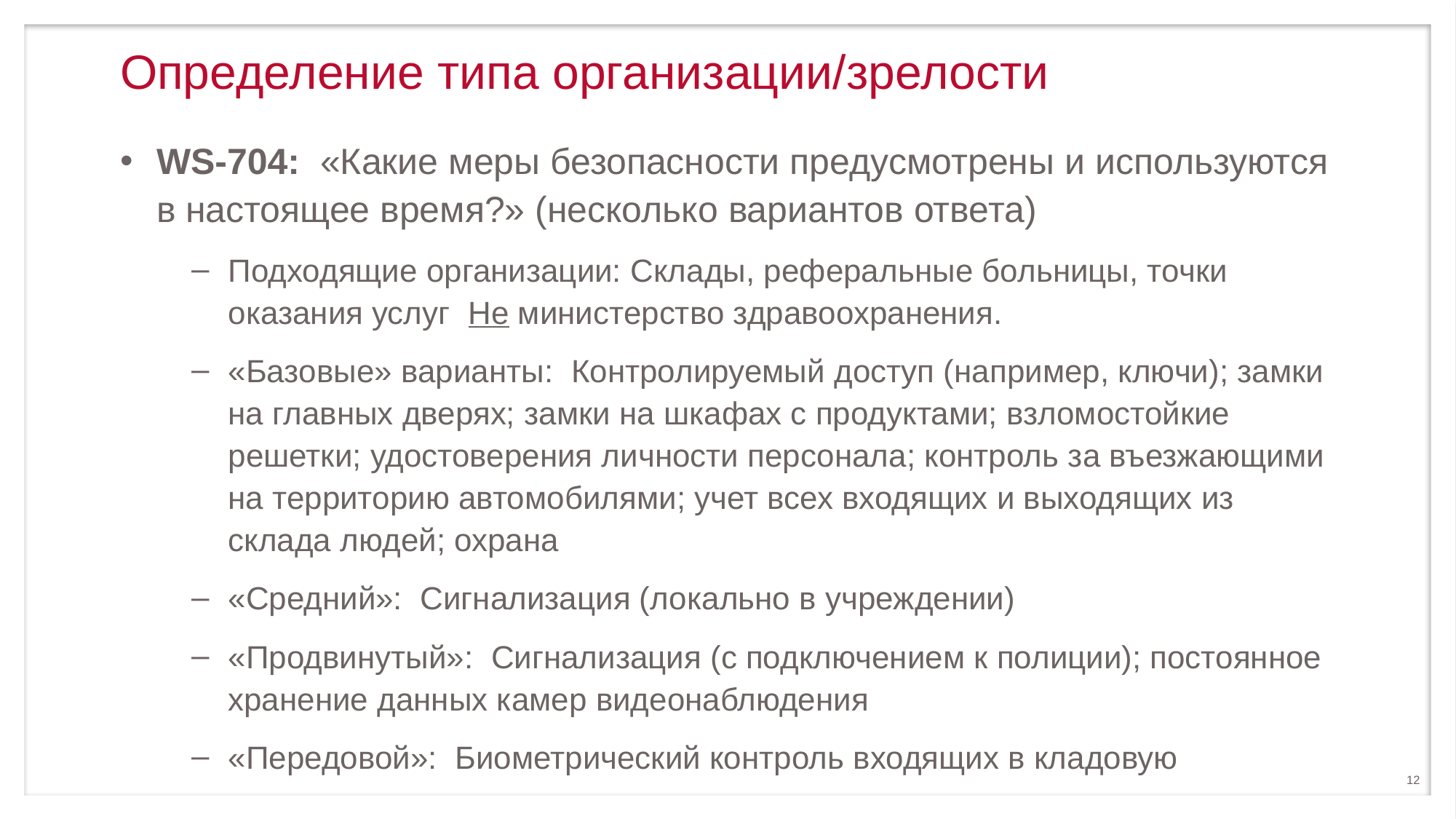

# Определение типа организации/зрелости
WS-704:  «Какие меры безопасности предусмотрены и используются в настоящее время?» (несколько вариантов ответа)
Подходящие организации: Склады, реферальные больницы, точки оказания услуг  Не министерство здравоохранения.
«Базовые» варианты:  Контролируемый доступ (например, ключи); замки на главных дверях; замки на шкафах с продуктами; взломостойкие решетки; удостоверения личности персонала; контроль за въезжающими на территорию автомобилями; учет всех входящих и выходящих из склада людей; охрана
«Средний»:  Сигнализация (локально в учреждении)
«Продвинутый»:  Сигнализация (с подключением к полиции); постоянное хранение данных камер видеонаблюдения
«Передовой»:  Биометрический контроль входящих в кладовую
12